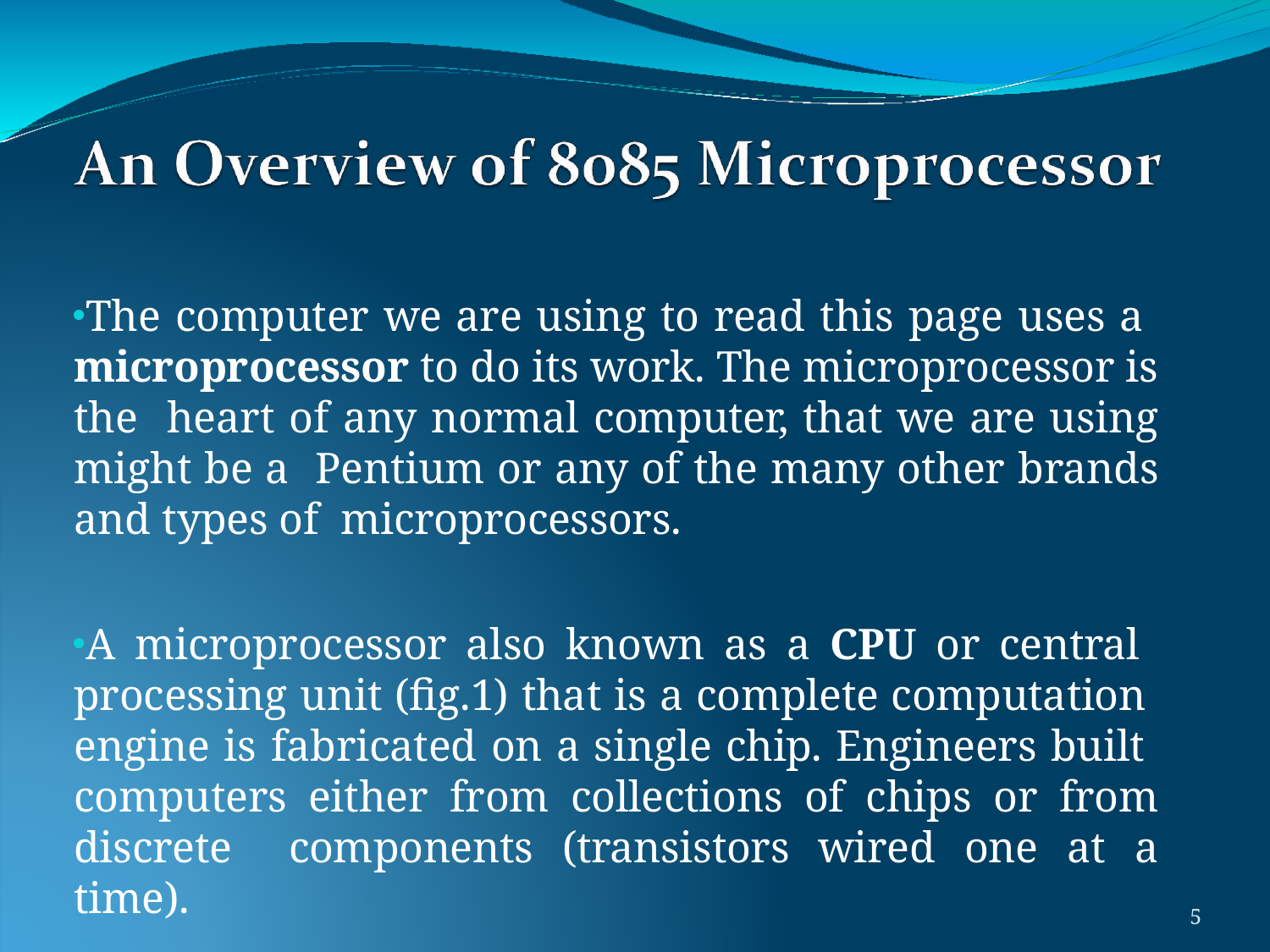

The computer we are using to read this page uses a  microprocessor to do its work. The microprocessor is the  heart of any normal computer, that we are using might be a  Pentium or any of the many other brands and types of  microprocessors.

A microprocessor also known as a CPU or central  processing unit (fig.1) that is a complete computation  engine is fabricated on a single chip. Engineers built  computers either from collections of chips or from discrete  components (transistors wired one at a time).
5